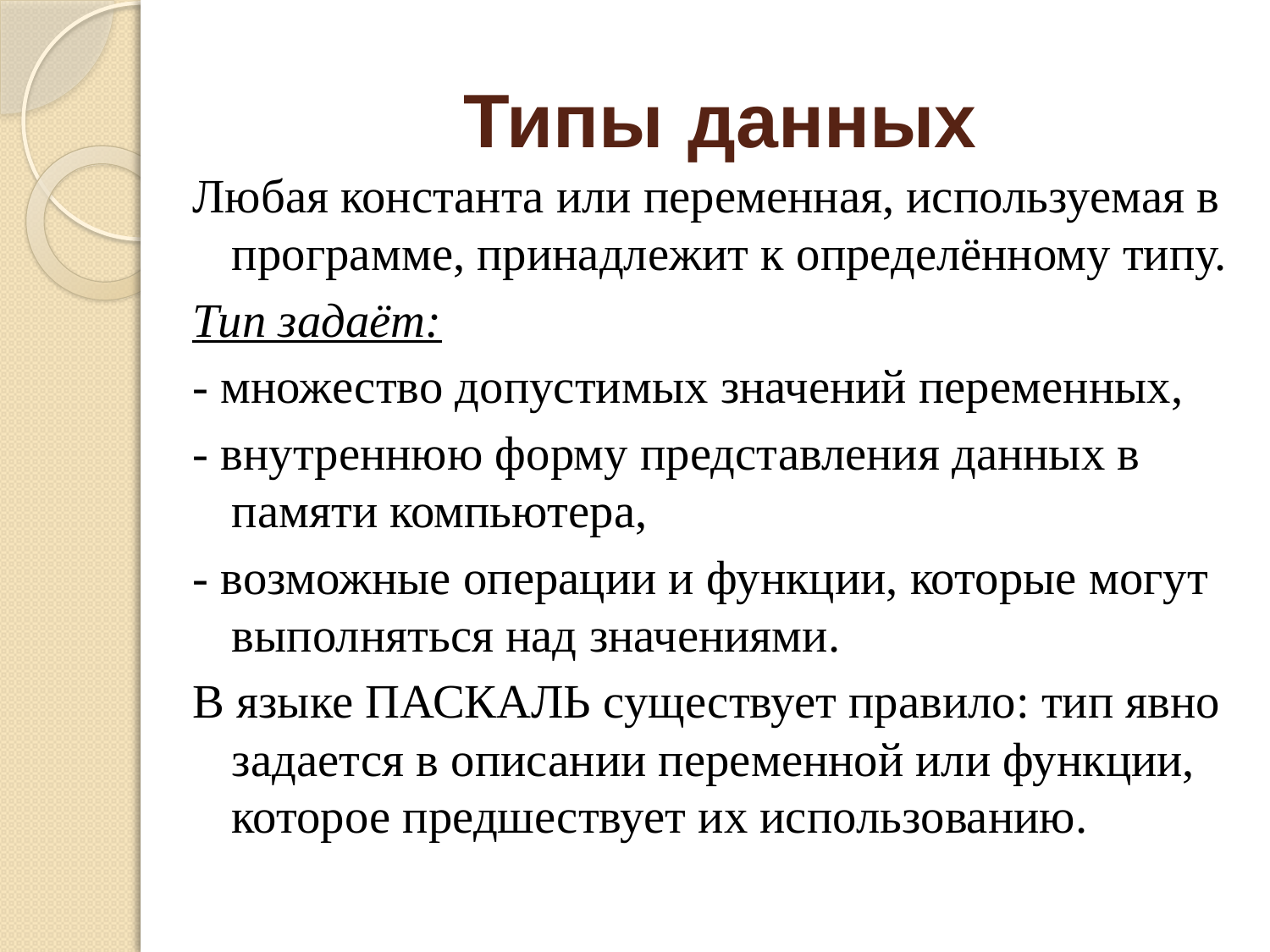

# Типы данных
Любая константа или переменная, используемая в программе, принадлежит к определённому типу.
Тип задаёт:
- множество допустимых значений переменных,
- внутреннюю форму представления данных в памяти компьютера,
- возможные операции и функции, которые могут выполняться над значениями.
В языке ПАСКАЛЬ существует правило: тип явно задается в описании переменной или функции, которое предшествует их использованию.